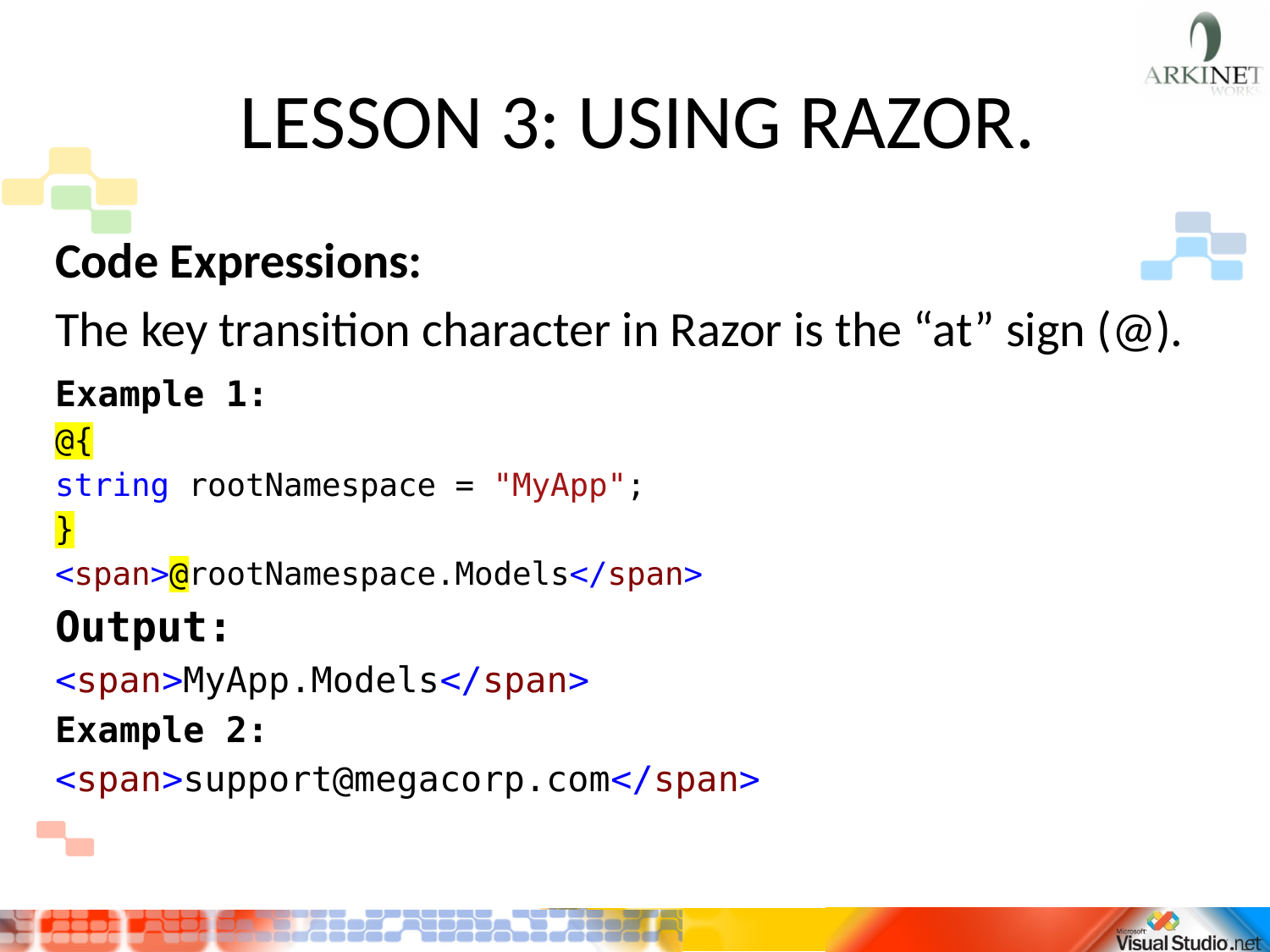

# LESSON 3: USING RAZOR.
Code Expressions:
The key transition character in Razor is the “at” sign (@).
Example 1:
@{
string rootNamespace = "MyApp";
}
<span>@rootNamespace.Models</span>
Output:
<span>MyApp.Models</span>
Example 2:
<span>support@megacorp.com</span>